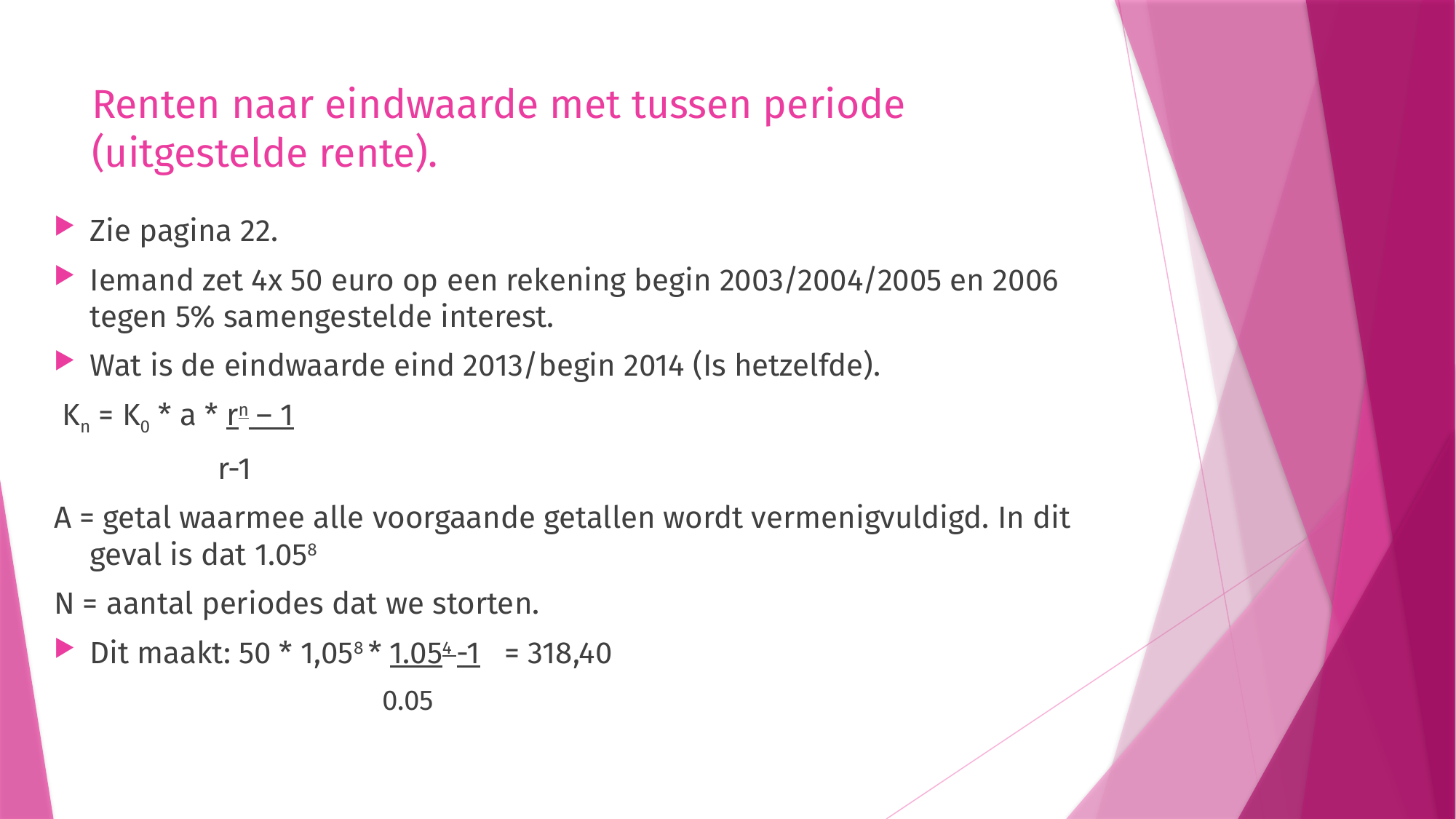

# Renten naar eindwaarde met tussen periode (uitgestelde rente).
Zie pagina 22.
Iemand zet 4x 50 euro op een rekening begin 2003/2004/2005 en 2006 tegen 5% samengestelde interest.
Wat is de eindwaarde eind 2013/begin 2014 (Is hetzelfde).
 Kn = K0 * a * rn – 1
                    r-1
A = getal waarmee alle voorgaande getallen wordt vermenigvuldigd. In dit geval is dat 1.058
N = aantal periodes dat we storten.
Dit maakt: 50 * 1,058 * 1.054 -1   = 318,40
                                            0.05